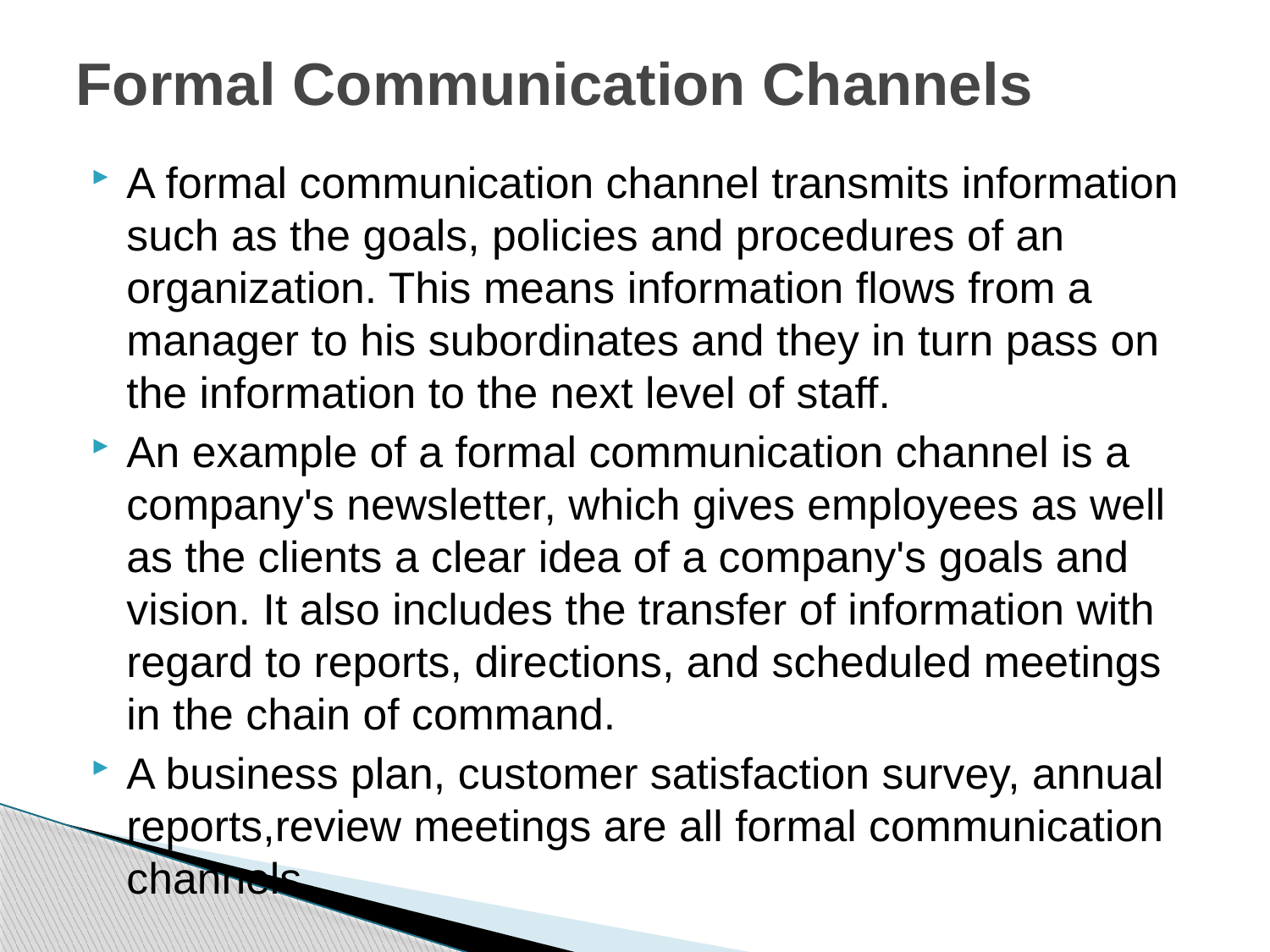

# Formal Communication Channels
A formal communication channel transmits information such as the goals, policies and procedures of an organization. This means information flows from a manager to his subordinates and they in turn pass on the information to the next level of staff.
An example of a formal communication channel is a company's newsletter, which gives employees as well as the clients a clear idea of a company's goals and vision. It also includes the transfer of information with regard to reports, directions, and scheduled meetings in the chain of command.
A business plan, customer satisfaction survey, annual reports,review meetings are all formal communication channels.